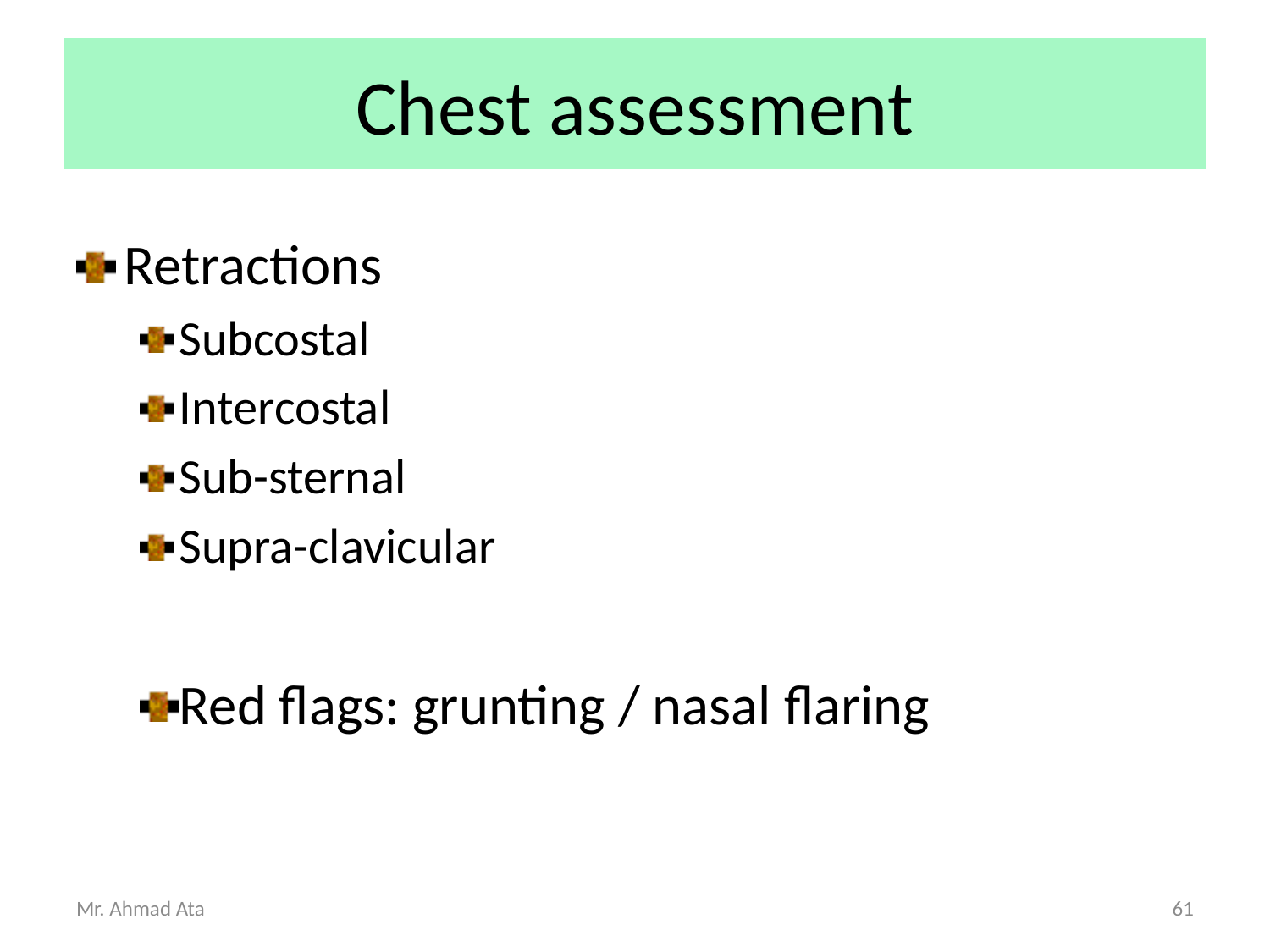

# Chest assessment
Retractions
Subcostal
Intercostal
Sub-sternal
Supra-clavicular

Red flags: grunting / nasal flaring
Mr. Ahmad Ata
61